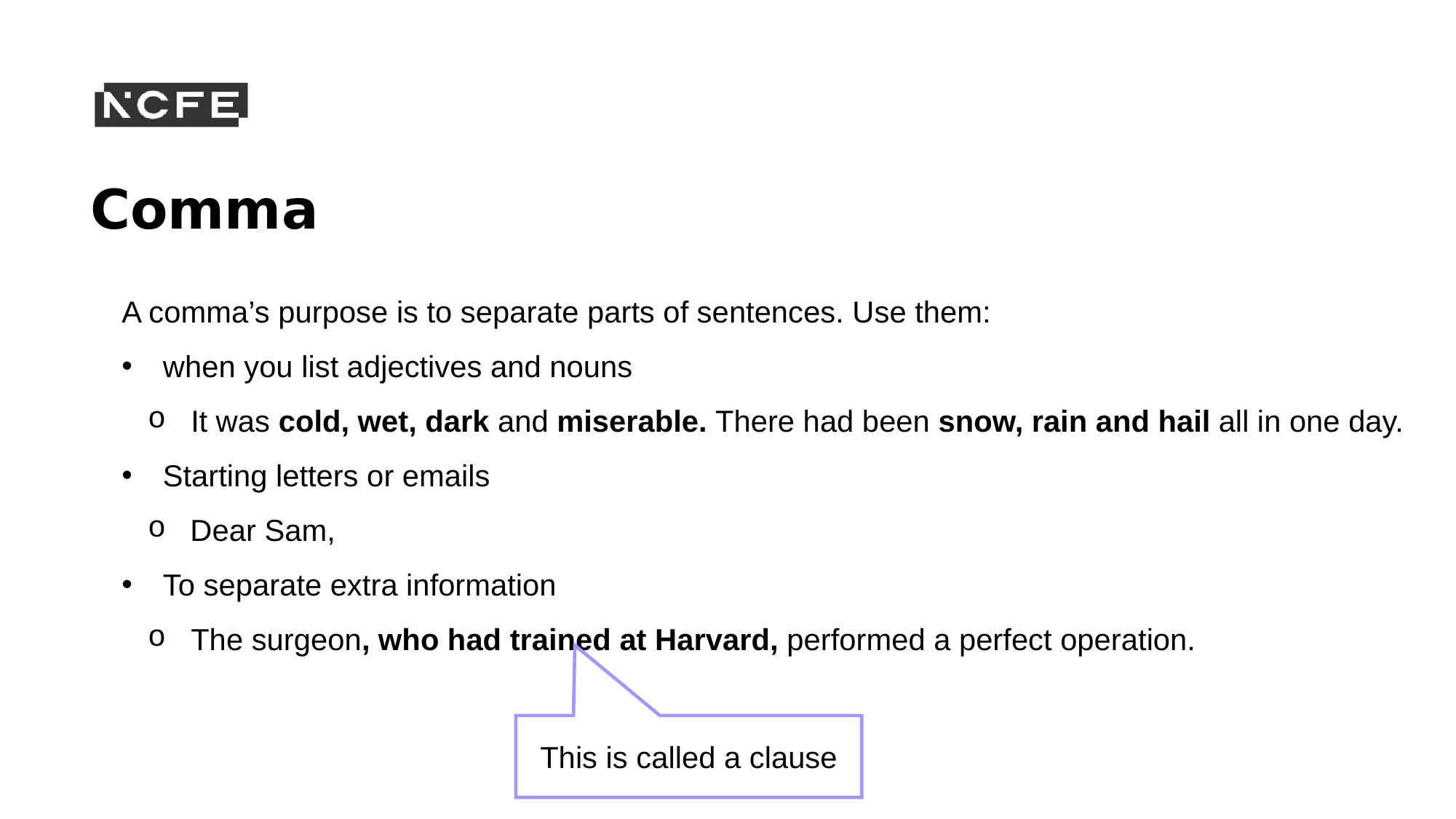

# Comma
A comma’s purpose is to separate parts of sentences. Use them:
when you list adjectives and nouns
It was cold, wet, dark and miserable. There had been snow, rain and hail all in one day.
Starting letters or emails
Dear Sam,
To separate extra information
The surgeon, who had trained at Harvard, performed a perfect operation.

This is called a clause